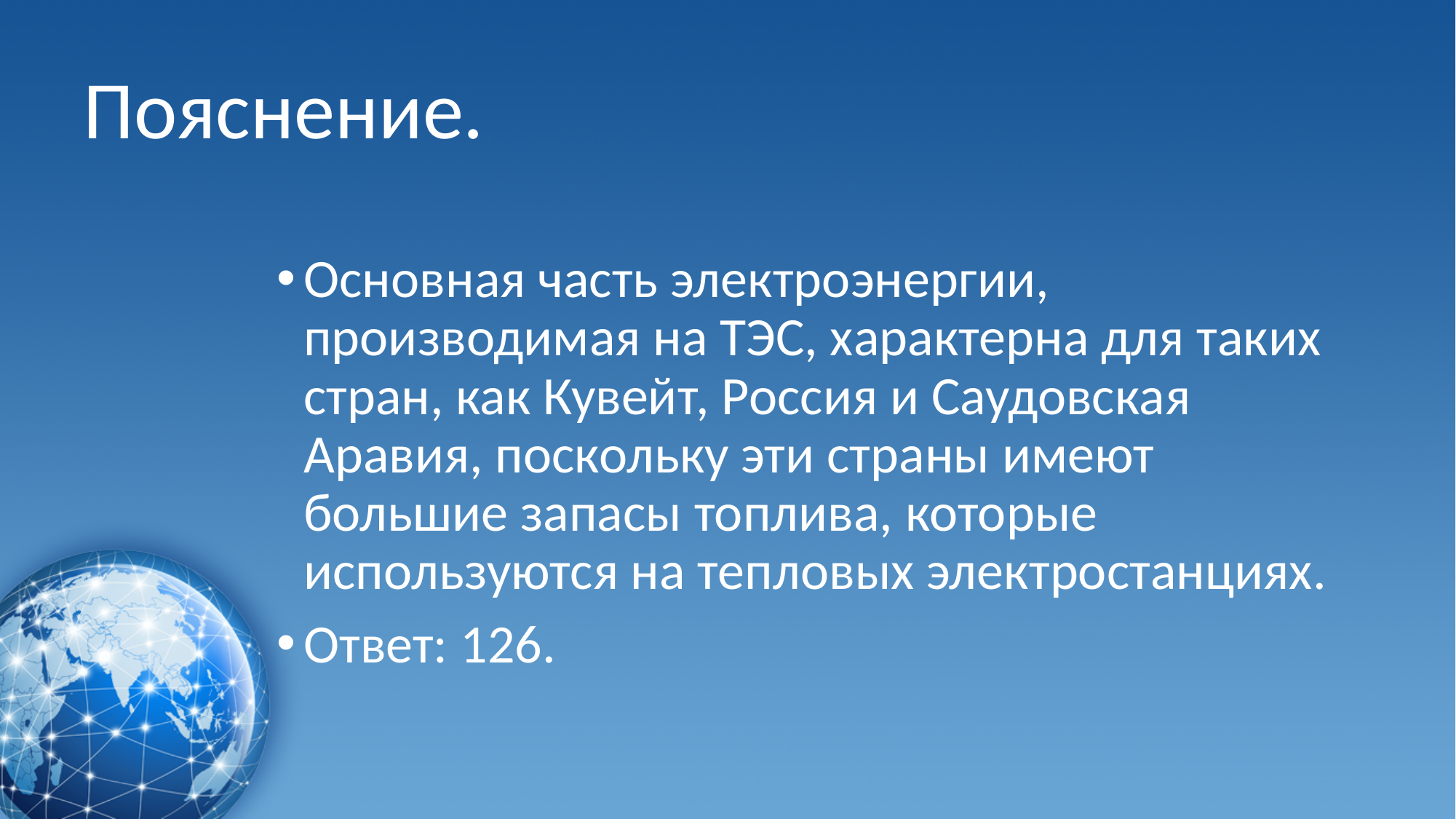

# Пояснение.
Основная часть электроэнергии, производимая на ТЭС, характерна для таких стран, как Кувейт, Россия и Саудовская Аравия, поскольку эти страны имеют большие запасы топлива, которые используются на тепловых электростанциях.
Ответ: 126.